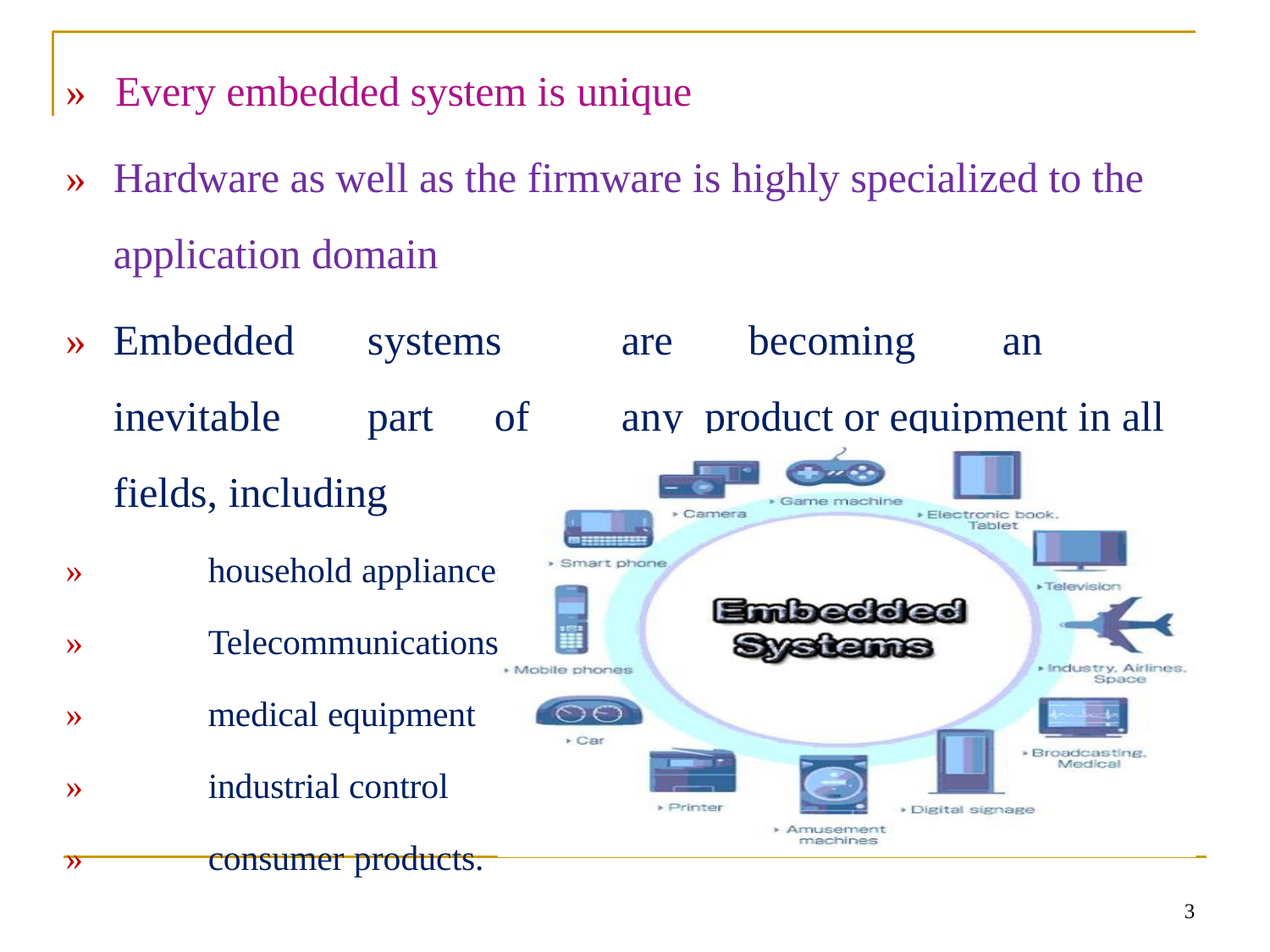

# »	Every embedded system is unique
»	Hardware as well as the firmware is highly specialized to the  application domain
»	Embedded	systems	are	becoming	an	inevitable	part	of	any  product or equipment in all fields, including
»	household appliances
»	Telecommunications
»	medical equipment
»	industrial control
»	consumer products.

3